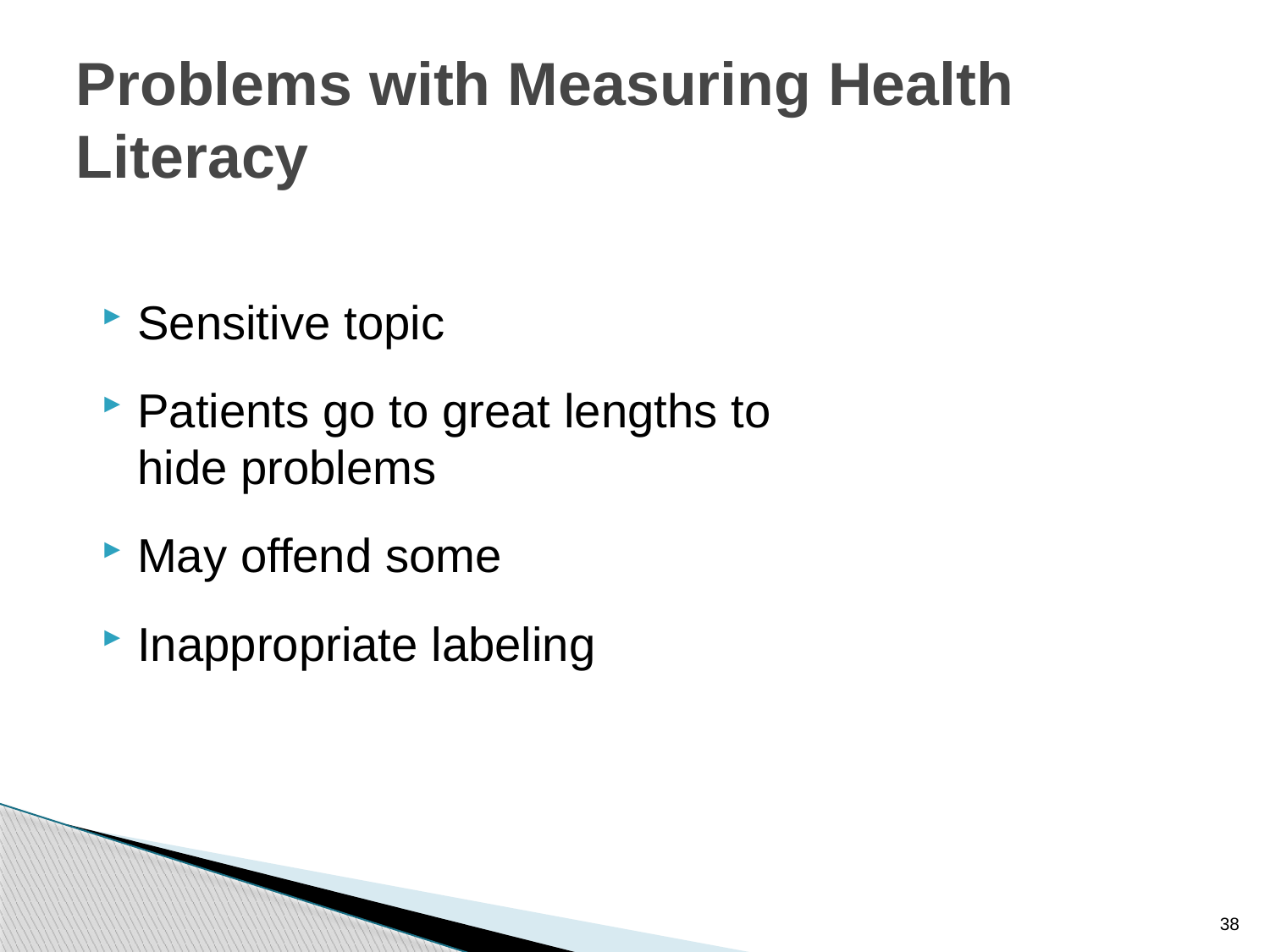

# Problems with Measuring Health Literacy
Sensitive topic

Patients go to great lengths to
hide problems

May offend some

Inappropriate labeling
38